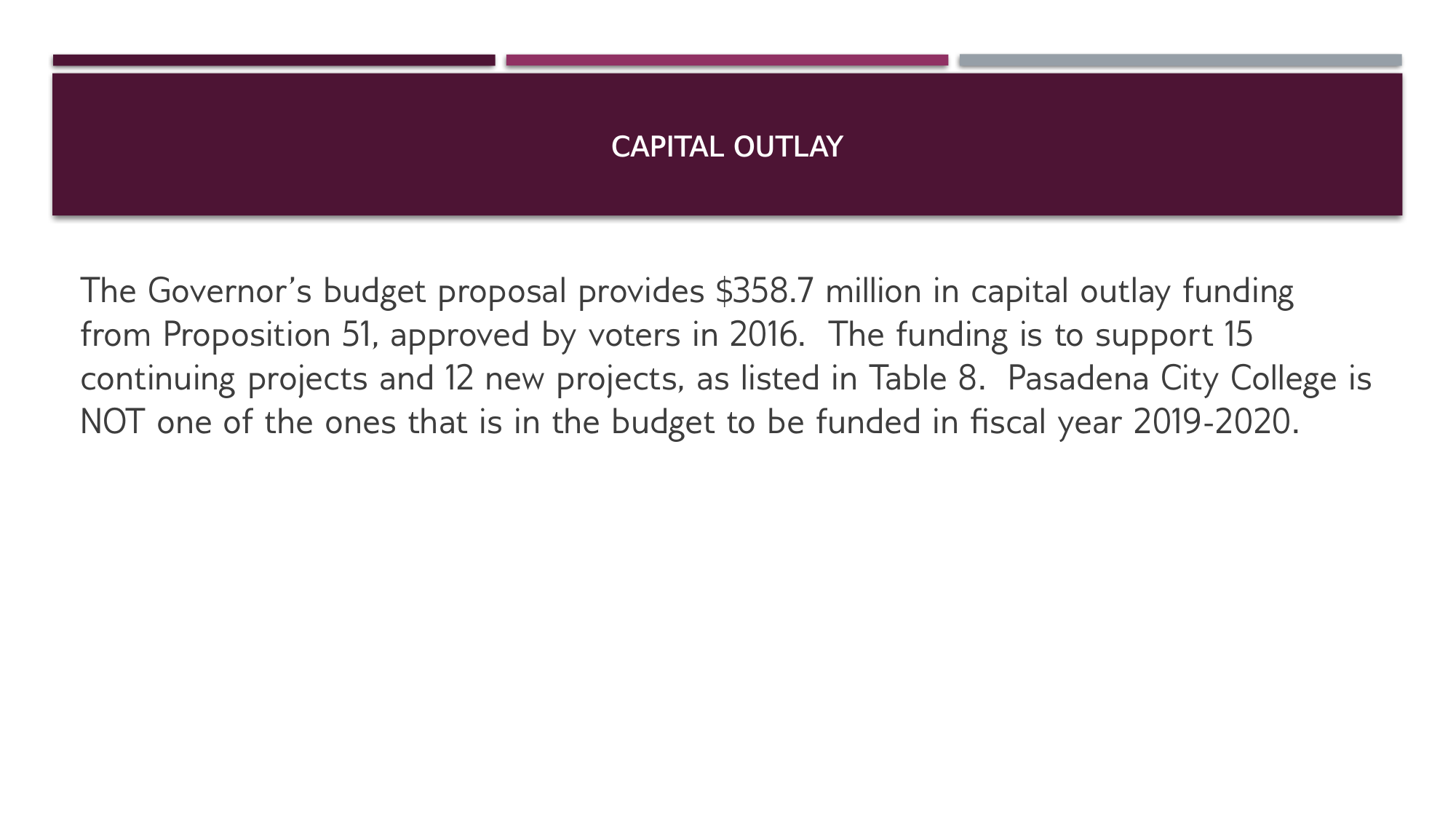

# Capital Outlay
The Governor’s budget proposal provides $358.7 million in capital outlay funding from Proposition 51, approved by voters in 2016.  The funding is to support 15 continuing projects and 12 new projects, as listed in Table 8.  Pasadena City College is NOT one of the ones that is in the budget to be funded in fiscal year 2019-2020.